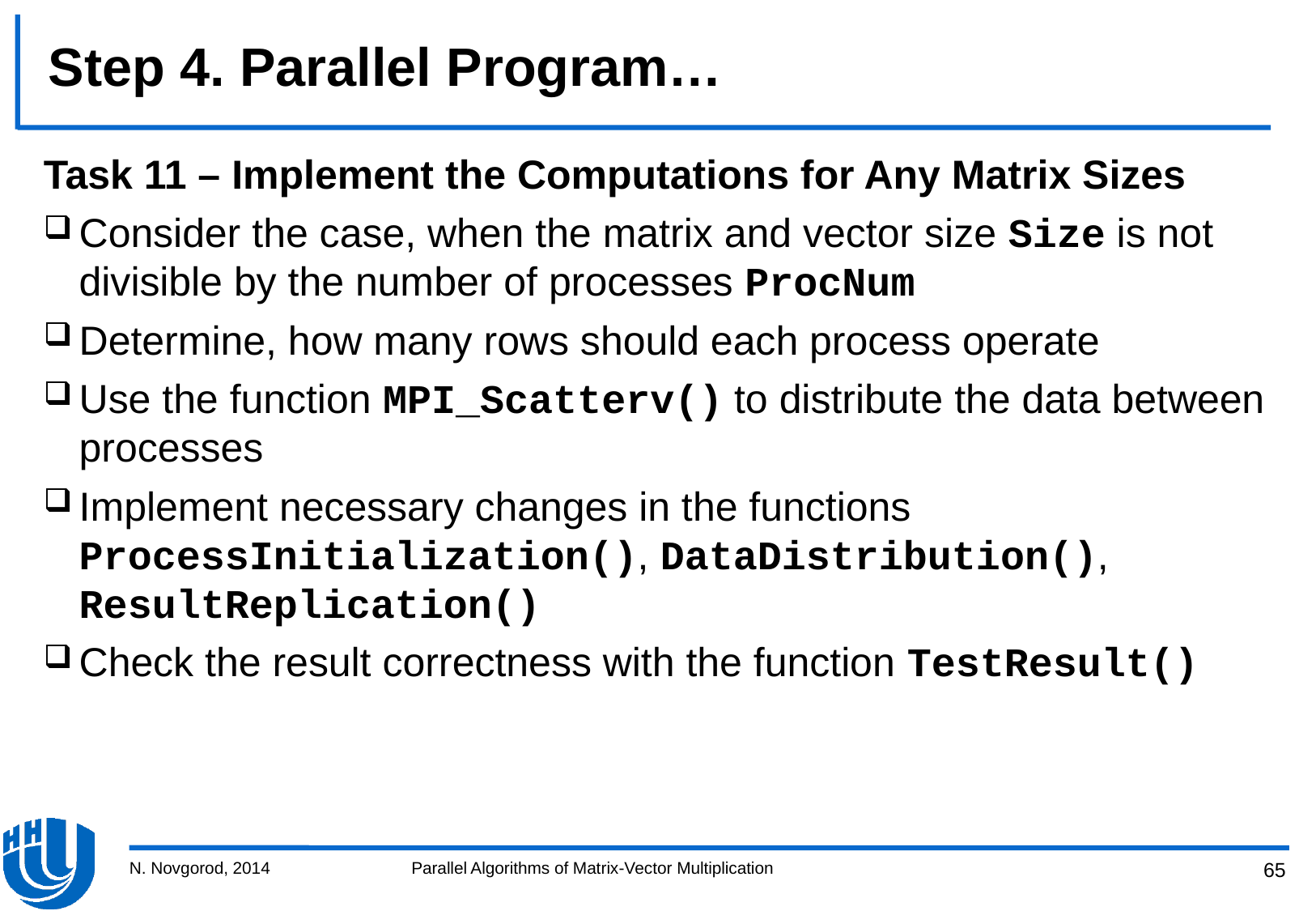

# Step 4. Parallel Program…
Task 11 – Implement the Computations for Any Matrix Sizes
Consider the case, when the matrix and vector size Size is not divisible by the number of processes ProcNum
Determine, how many rows should each process operate
Use the function MPI_Scatterv() to distribute the data between processes
Implement necessary changes in the functions ProcessInitialization(), DataDistribution(), ResultReplication()
Check the result correctness with the function TestResult()
N. Novgorod, 2014
Parallel Algorithms of Matrix-Vector Multiplication
65